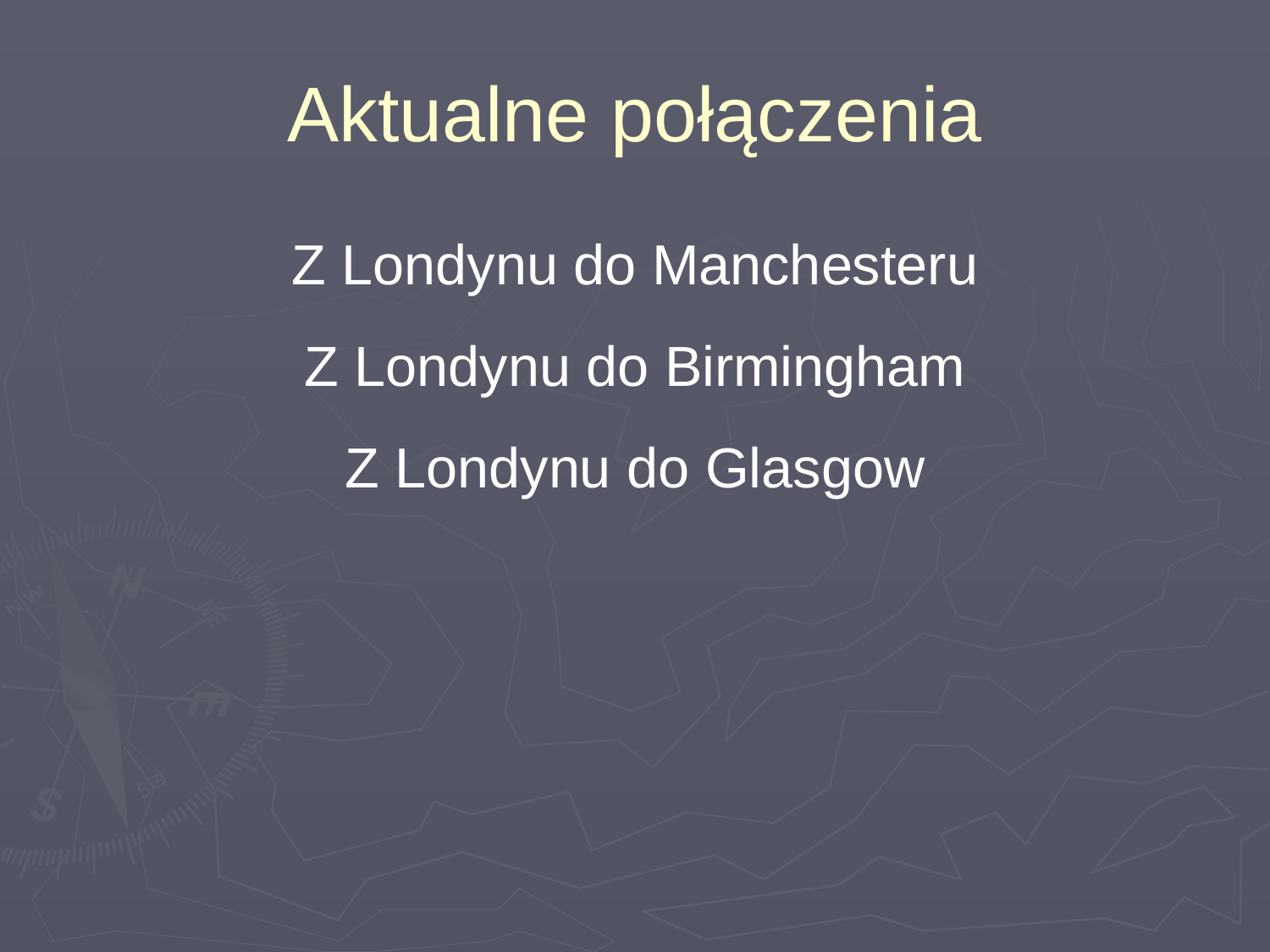

# Aktualne połączenia
Z Londynu do Manchesteru
Z Londynu do Birmingham
Z Londynu do Glasgow